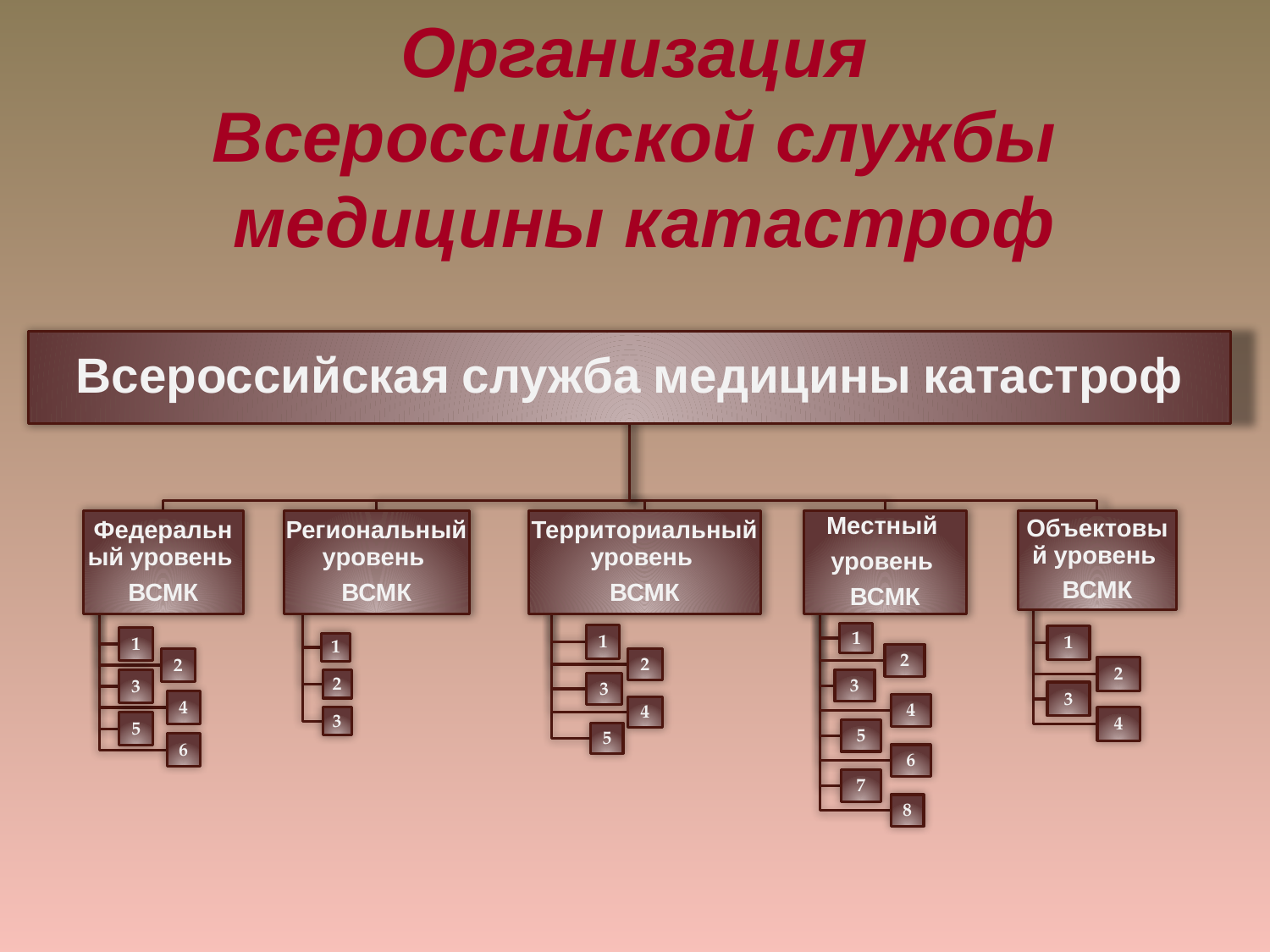

# Организация Всероссийской службы медицины катастроф
Всероссийская служба медицины катастроф
Федеральный уровень
ВСМК
1
2
3
4
5
6
Региональный уровень
ВСМК
1
2
3
Территориальный уровень
ВСМК
1
2
3
4
5
Местный
уровень
ВСМК
1
2
3
4
5
6
7
8
Объектовый уровень
ВСМК
1
2
3
4